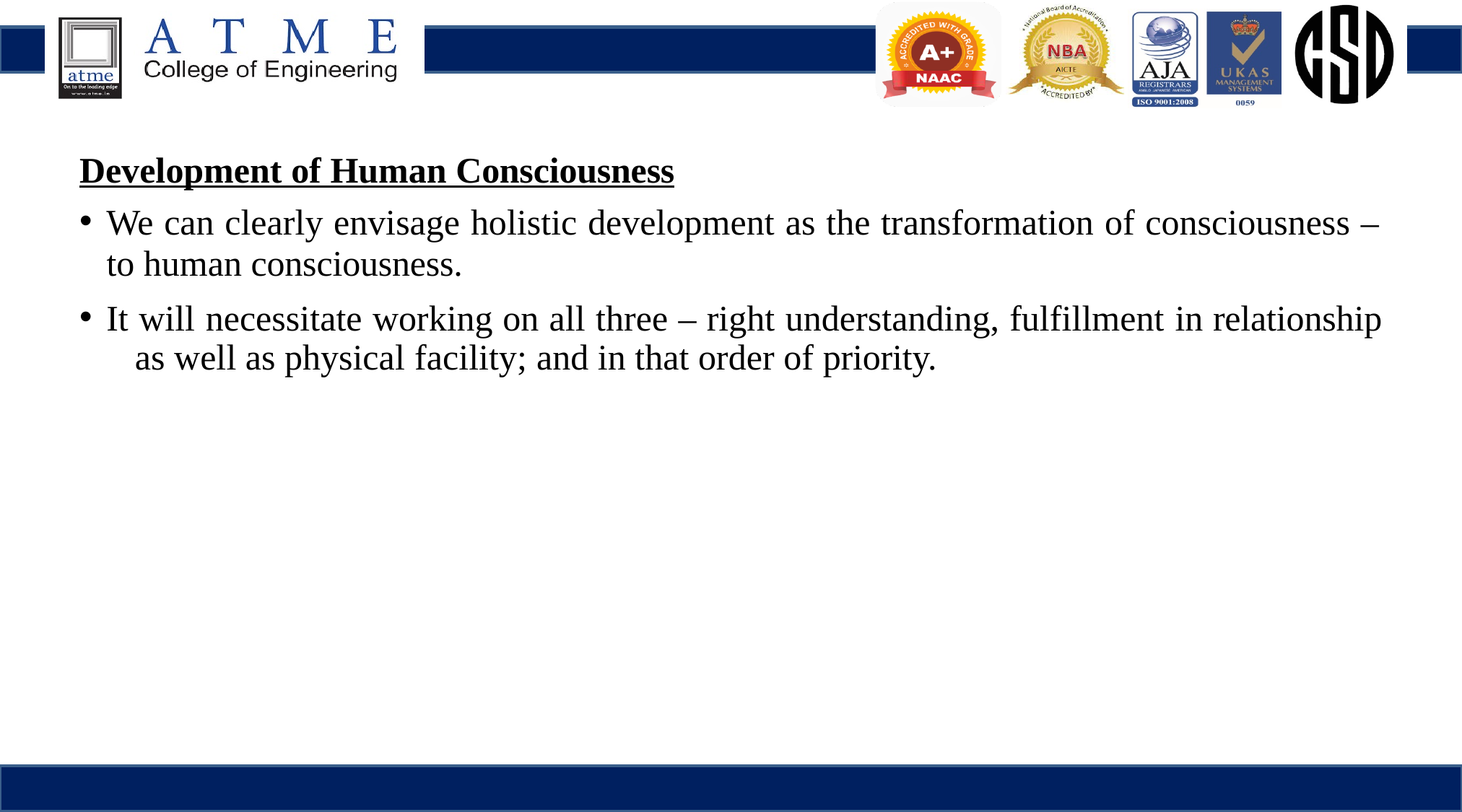

Development of Human Consciousness
We can clearly envisage holistic development as the transformation of consciousness –
to human consciousness.
It will necessitate working on all three – right understanding, fulfillment in relationship 	as well as physical facility; and in that order of priority.